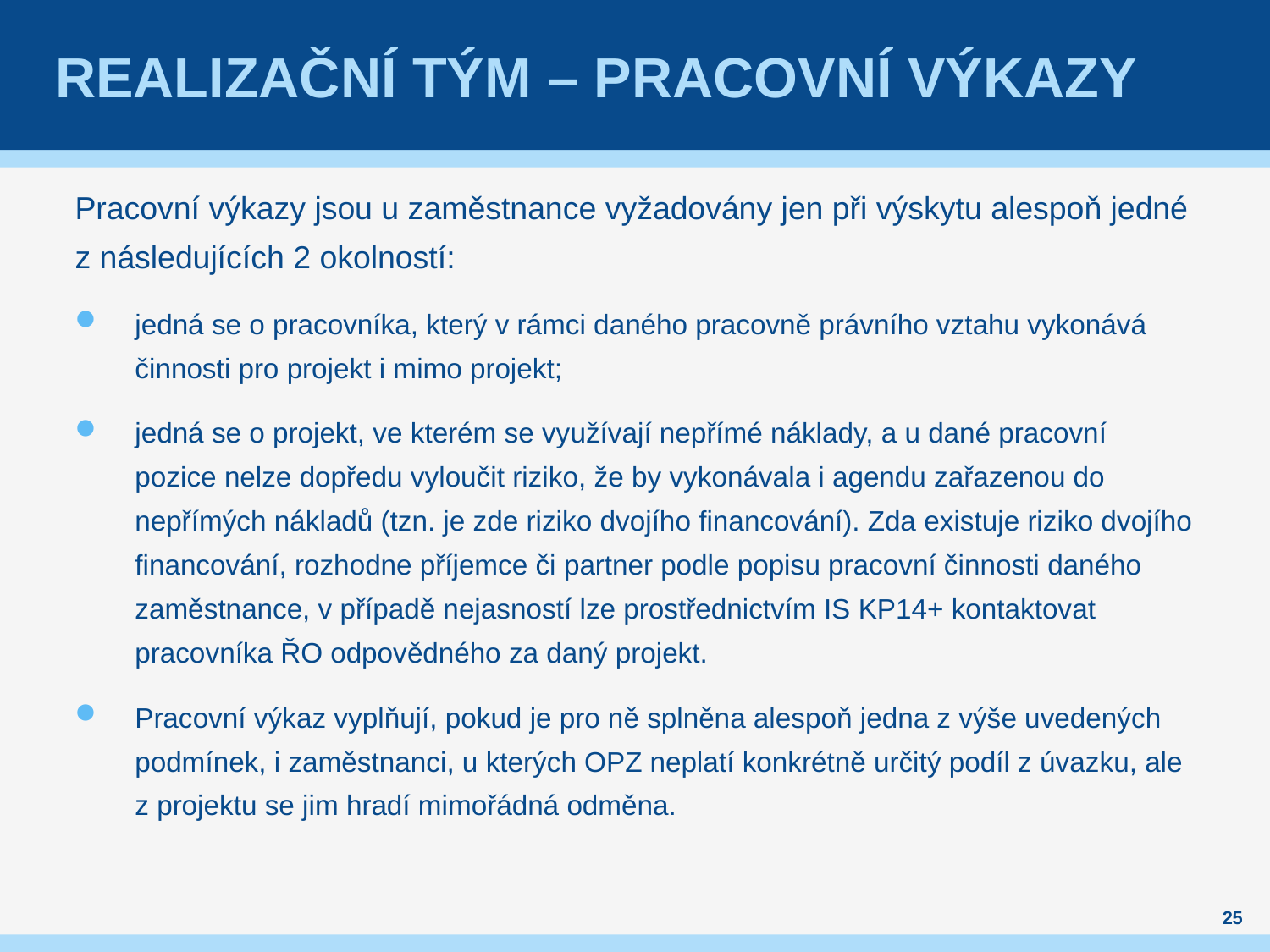

# Realizační Tým – pracovní výkazy
Pracovní výkazy jsou u zaměstnance vyžadovány jen při výskytu alespoň jedné z následujících 2 okolností:
jedná se o pracovníka, který v rámci daného pracovně právního vztahu vykonává činnosti pro projekt i mimo projekt;
jedná se o projekt, ve kterém se využívají nepřímé náklady, a u dané pracovní pozice nelze dopředu vyloučit riziko, že by vykonávala i agendu zařazenou do nepřímých nákladů (tzn. je zde riziko dvojího financování). Zda existuje riziko dvojího financování, rozhodne příjemce či partner podle popisu pracovní činnosti daného zaměstnance, v případě nejasností lze prostřednictvím IS KP14+ kontaktovat pracovníka ŘO odpovědného za daný projekt.
Pracovní výkaz vyplňují, pokud je pro ně splněna alespoň jedna z výše uvedených podmínek, i zaměstnanci, u kterých OPZ neplatí konkrétně určitý podíl z úvazku, ale z projektu se jim hradí mimořádná odměna.

25